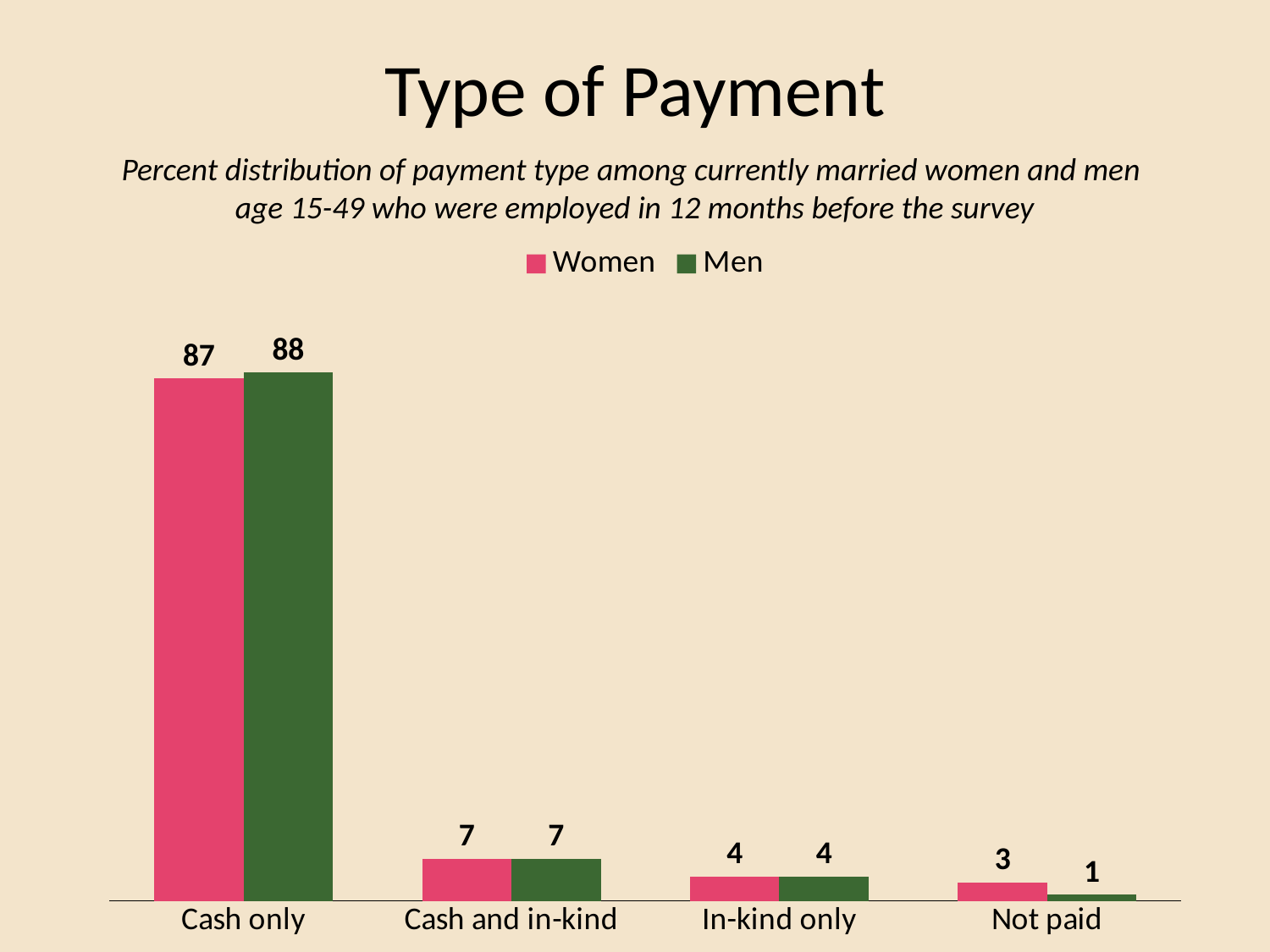

# Type of Payment
Percent distribution of payment type among currently married women and men
age 15-49 who were employed in 12 months before the survey

### Chart

| Category | Women | Men |
|---|---|---|
| Cash only | 87.0 | 88.0 |
| Cash and in-kind | 7.0 | 7.0 |
| In-kind only | 4.0 | 4.0 |
| Not paid | 3.0 | 1.0 |